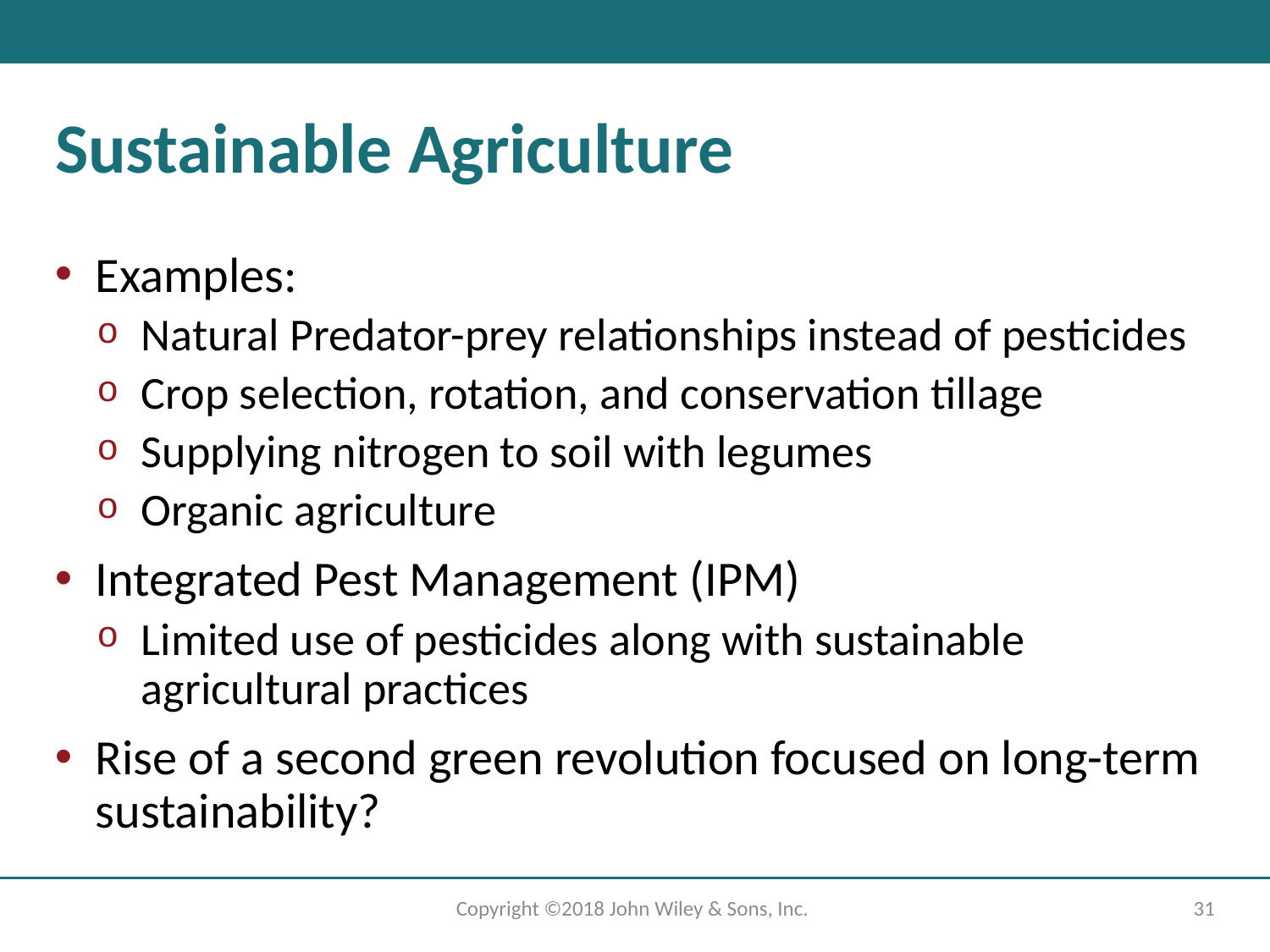

# Sustainable Agriculture
Examples:
Natural Predator-prey relationships instead of pesticides
Crop selection, rotation, and conservation tillage
Supplying nitrogen to soil with legumes
Organic agriculture
Integrated Pest Management (I P M)
Limited use of pesticides along with sustainable agricultural practices
Rise of a second green revolution focused on long-term sustainability?
Copyright ©2018 John Wiley & Sons, Inc.
31